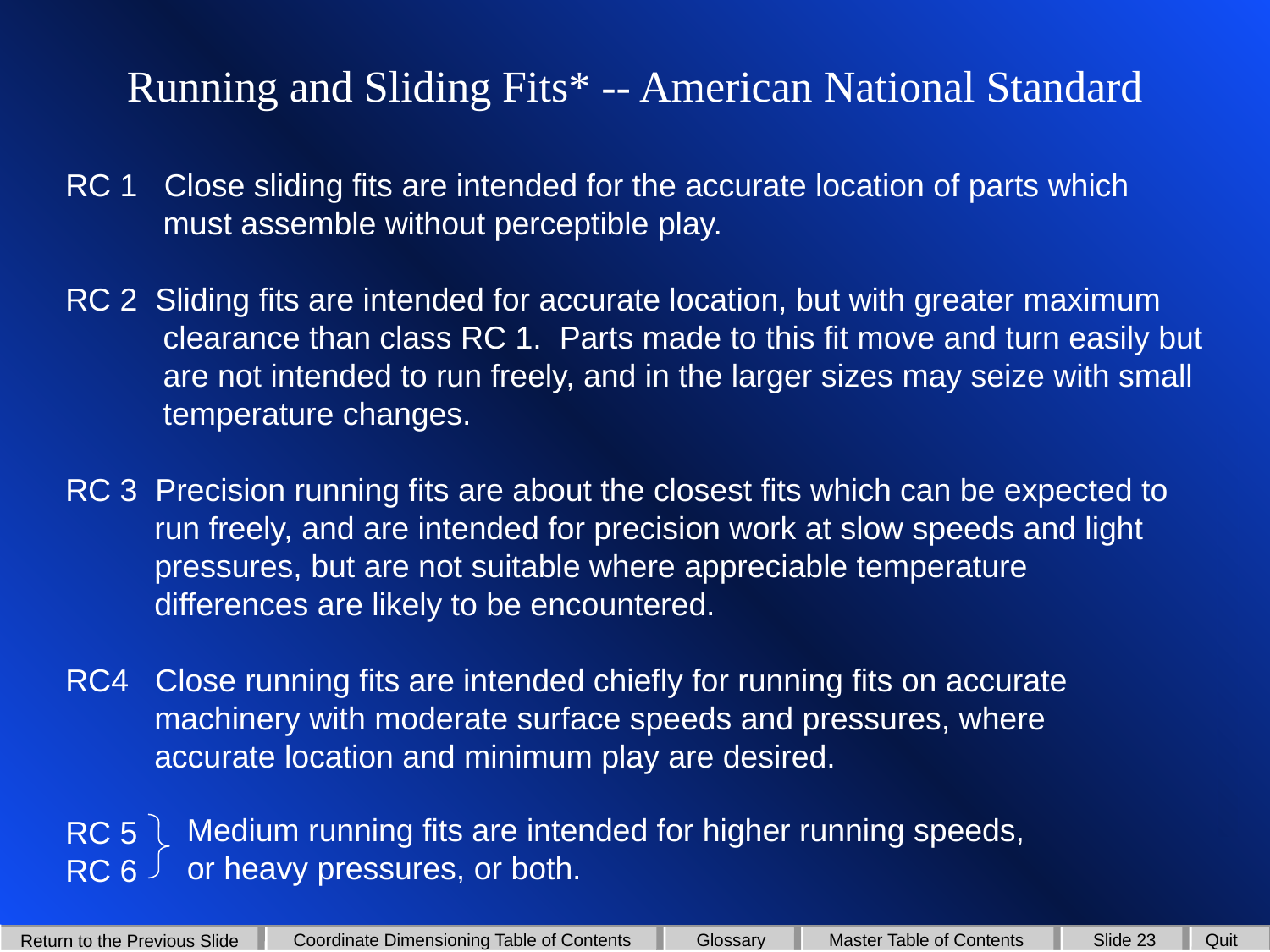

# Running and Sliding Fits* -- American National Standard
RC 1   Close sliding fits are intended for the accurate location of parts which
           must assemble without perceptible play.

RC 2  Sliding fits are intended for accurate location, but with greater maximum
           clearance than class RC 1.  Parts made to this fit move and turn easily but
           are not intended to run freely, and in the larger sizes may seize with small
           temperature changes.

RC 3  Precision running fits are about the closest fits which can be expected to
          run freely, and are intended for precision work at slow speeds and light
          pressures, but are not suitable where appreciable temperature
          differences are likely to be encountered.

RC4   Close running fits are intended chiefly for running fits on accurate
          machinery with moderate surface speeds and pressures, where
          accurate location and minimum play are desired.

RC 5
RC 6

Medium running fits are intended for higher running speeds,
or heavy pressures, or both.